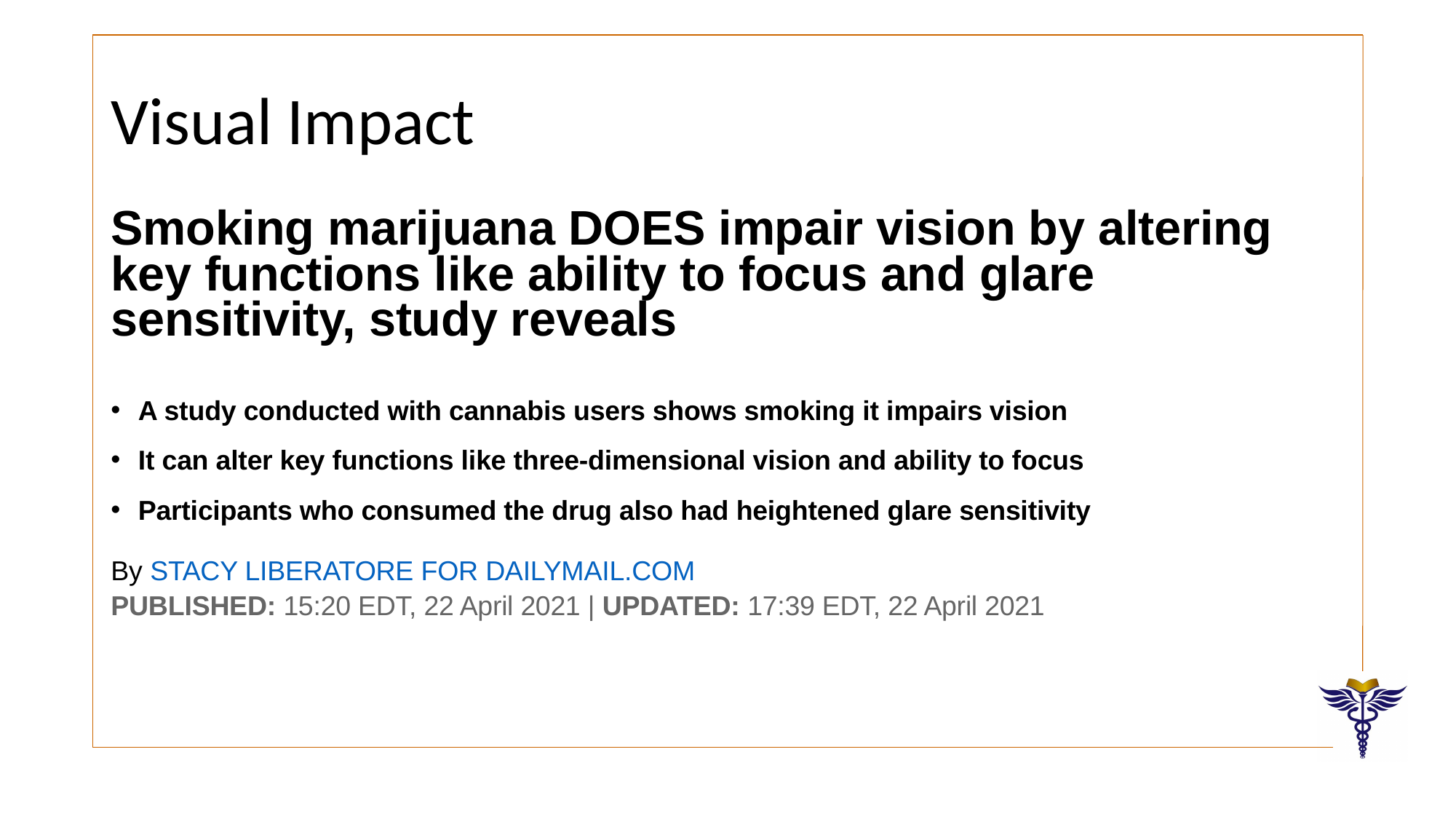

# Visual Impact

Smoking marijuana DOES impair vision by altering key functions like ability to focus and glare sensitivity, study reveals

A study conducted with cannabis users shows smoking it impairs vision

It can alter key functions like three-dimensional vision and ability to focus

Participants who consumed the drug also had heightened glare sensitivity

By STACY LIBERATORE FOR DAILYMAIL.COM
PUBLISHED: 15:20 EDT, 22 April 2021 | UPDATED: 17:39 EDT, 22 April 2021